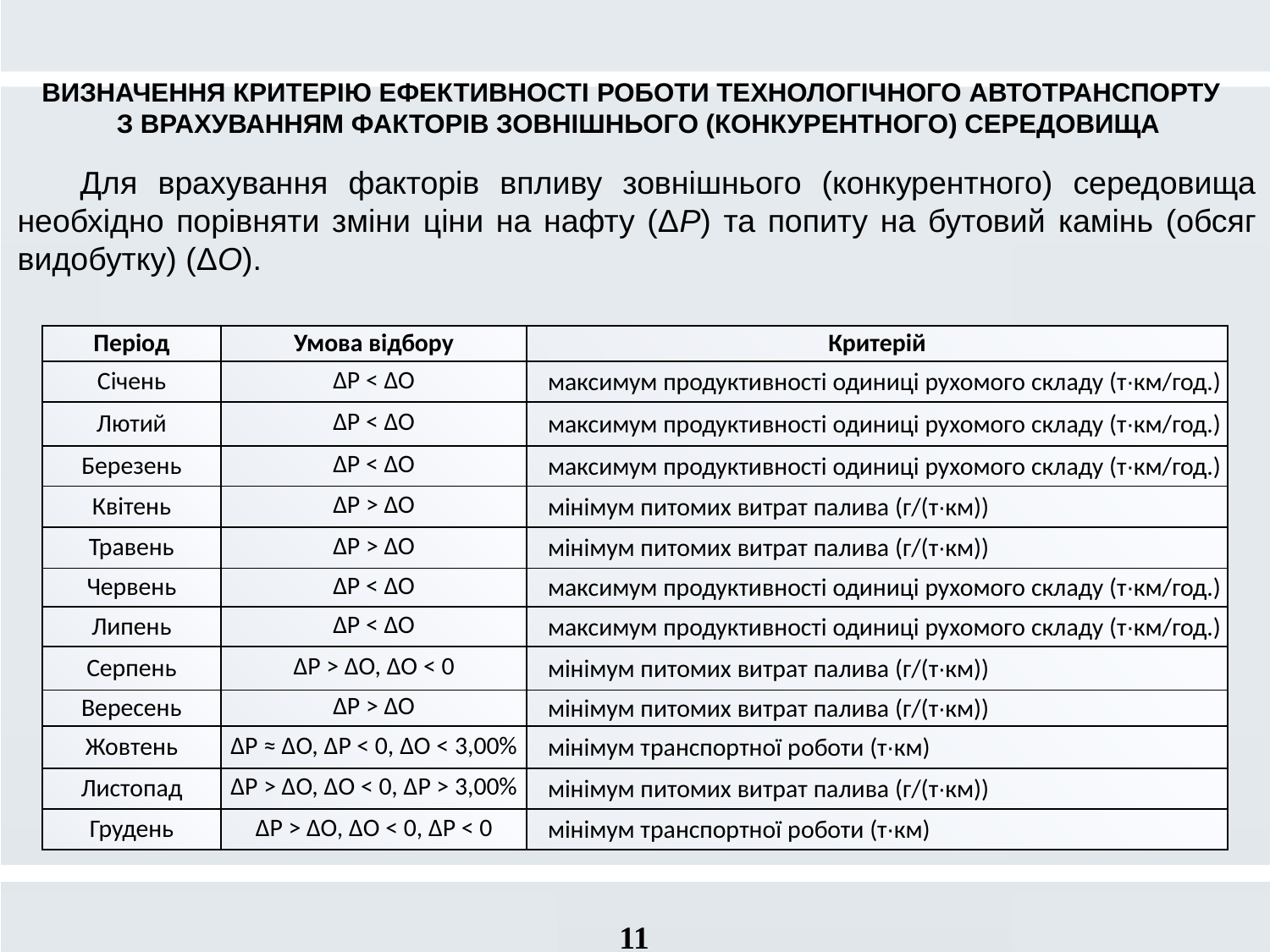

ВИЗНАЧЕННЯ КРИТЕРІЮ ЕФЕКТИВНОСТІ РОБОТИ ТЕХНОЛОГІЧНОГО АВТОТРАНСПОРТУ
 З ВРАХУВАННЯМ ФАКТОРІВ ЗОВНІШНЬОГО (КОНКУРЕНТНОГО) СЕРЕДОВИЩА

Для врахування факторів впливу зовнішнього (конкурентного) середовища необхідно порівняти зміни ціни на нафту (ΔР) та попиту на бутовий камінь (обсяг видобутку) (ΔО).
| Період | Умова відбору | Критерій |
| --- | --- | --- |
| Січень | ΔР < ΔO | максимум продуктивності одиниці рухомого складу (т∙км/год.) |
| Лютий | ΔР < ΔO | максимум продуктивності одиниці рухомого складу (т∙км/год.) |
| Березень | ΔР < ΔO | максимум продуктивності одиниці рухомого складу (т∙км/год.) |
| Квітень | ΔР > ΔO | мінімум питомих витрат палива (г/(т∙км)) |
| Травень | ΔР > ΔO | мінімум питомих витрат палива (г/(т∙км)) |
| Червень | ΔР < ΔO | максимум продуктивності одиниці рухомого складу (т∙км/год.) |
| Липень | ΔР < ΔO | максимум продуктивності одиниці рухомого складу (т∙км/год.) |
| Серпень | ΔР > ΔO, ΔO < 0 | мінімум питомих витрат палива (г/(т∙км)) |
| Вересень | ΔР > ΔO | мінімум питомих витрат палива (г/(т∙км)) |
| Жовтень | ΔР ≈ ΔO, ΔP < 0, ΔO < 3,00% | мінімум транспортної роботи (т∙км) |
| Листопад | ΔР > ΔO, ΔO < 0, ΔP > 3,00% | мінімум питомих витрат палива (г/(т∙км)) |
| Грудень | ΔР > ΔO, ΔO < 0, ΔP < 0 | мінімум транспортної роботи (т∙км) |
11